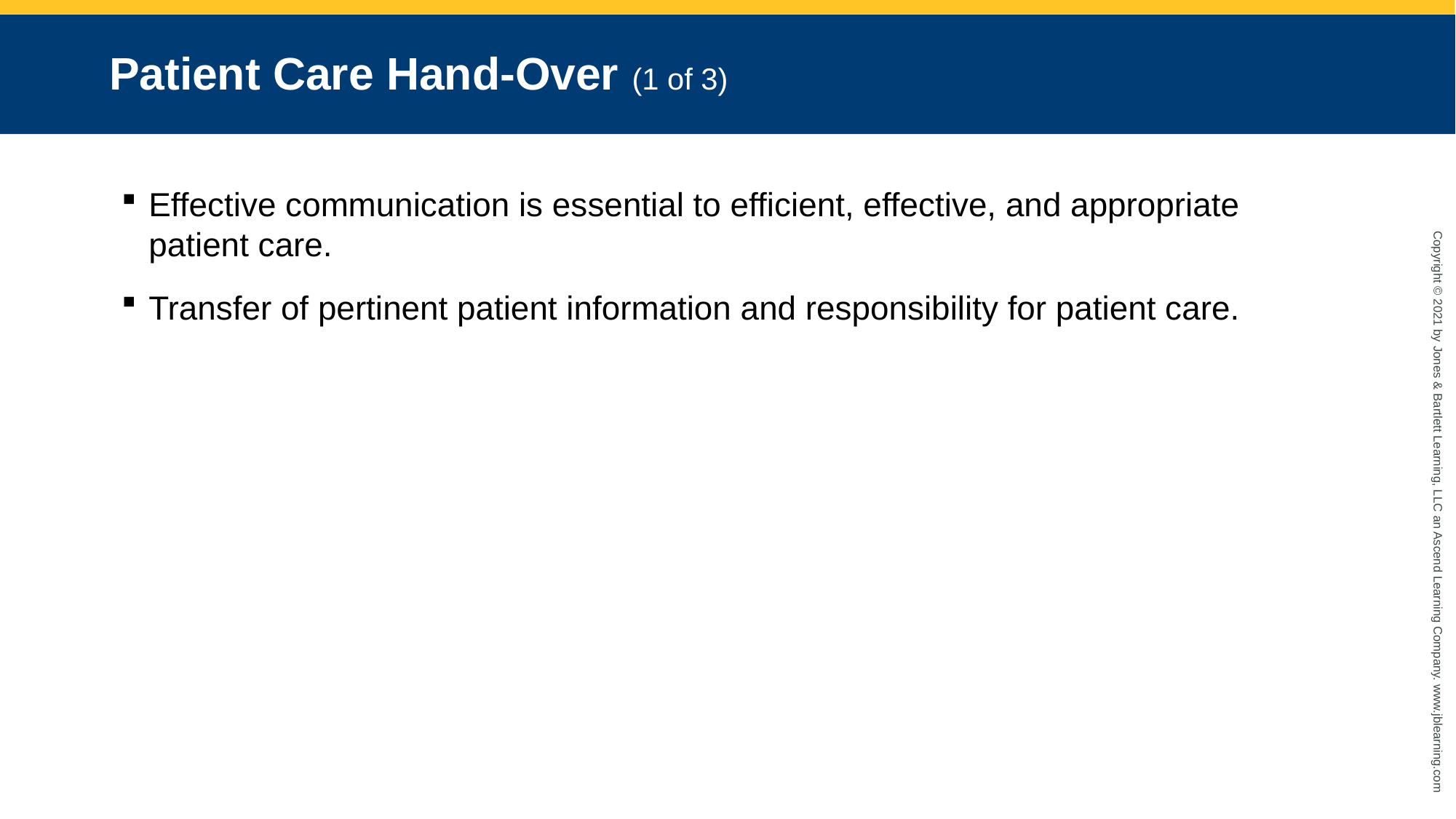

# Patient Care Hand-Over (1 of 3)
Effective communication is essential to efficient, effective, and appropriate patient care.
Transfer of pertinent patient information and responsibility for patient care.